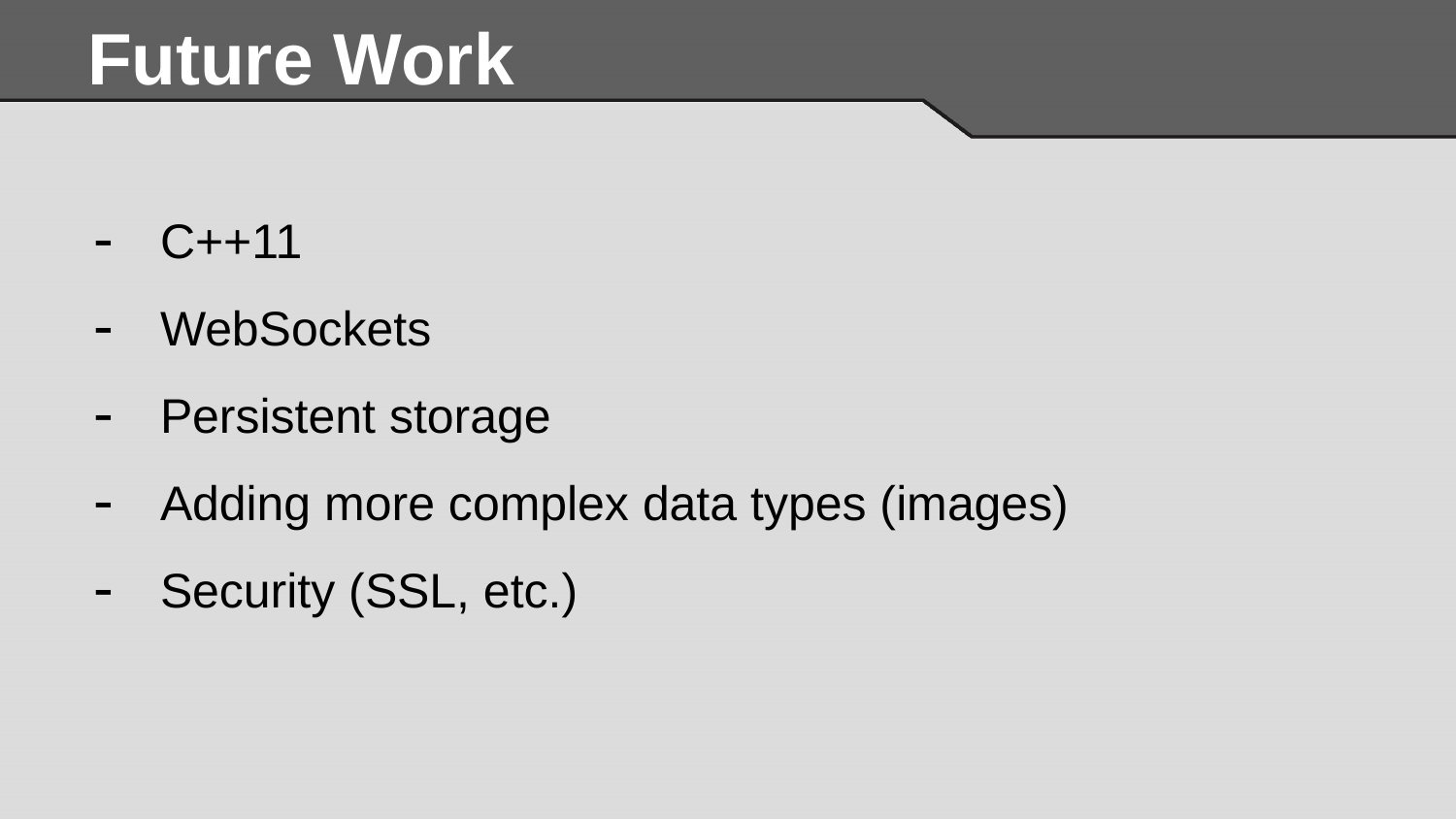

# Future Work
C++11
WebSockets
Persistent storage
Adding more complex data types (images)
Security (SSL, etc.)